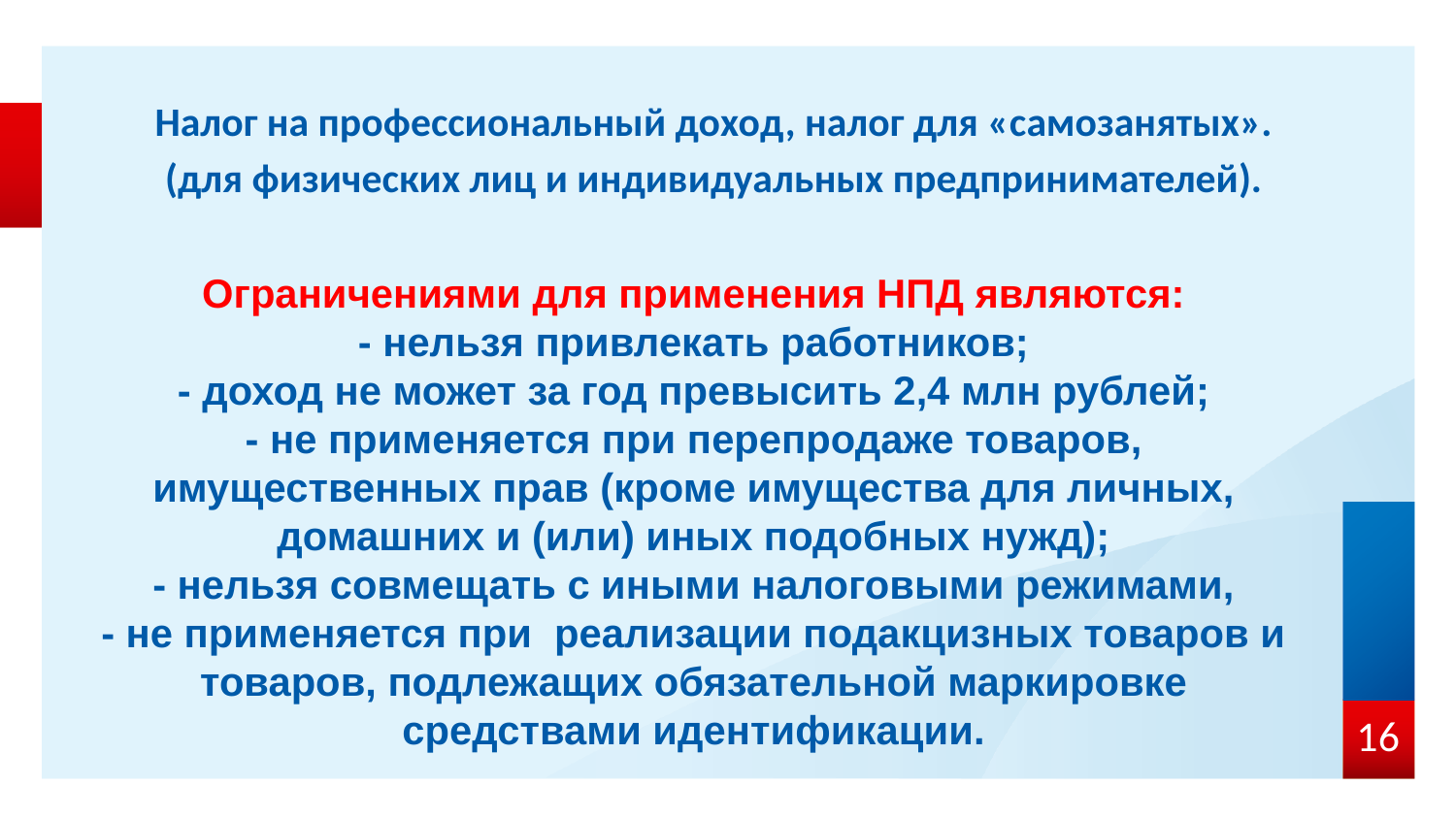

Налог на профессиональный доход, налог для «самозанятых».
(для физических лиц и индивидуальных предпринимателей).
Ограничениями для применения НПД являются:
- нельзя привлекать работников;
- доход не может за год превысить 2,4 млн рублей;
- не применяется при перепродаже товаров, имущественных прав (кроме имущества для личных, домашних и (или) иных подобных нужд);
- нельзя совмещать с иными налоговыми режимами,
- не применяется при  реализации подакцизных товаров и товаров, подлежащих обязательной маркировке средствами идентификации.
16